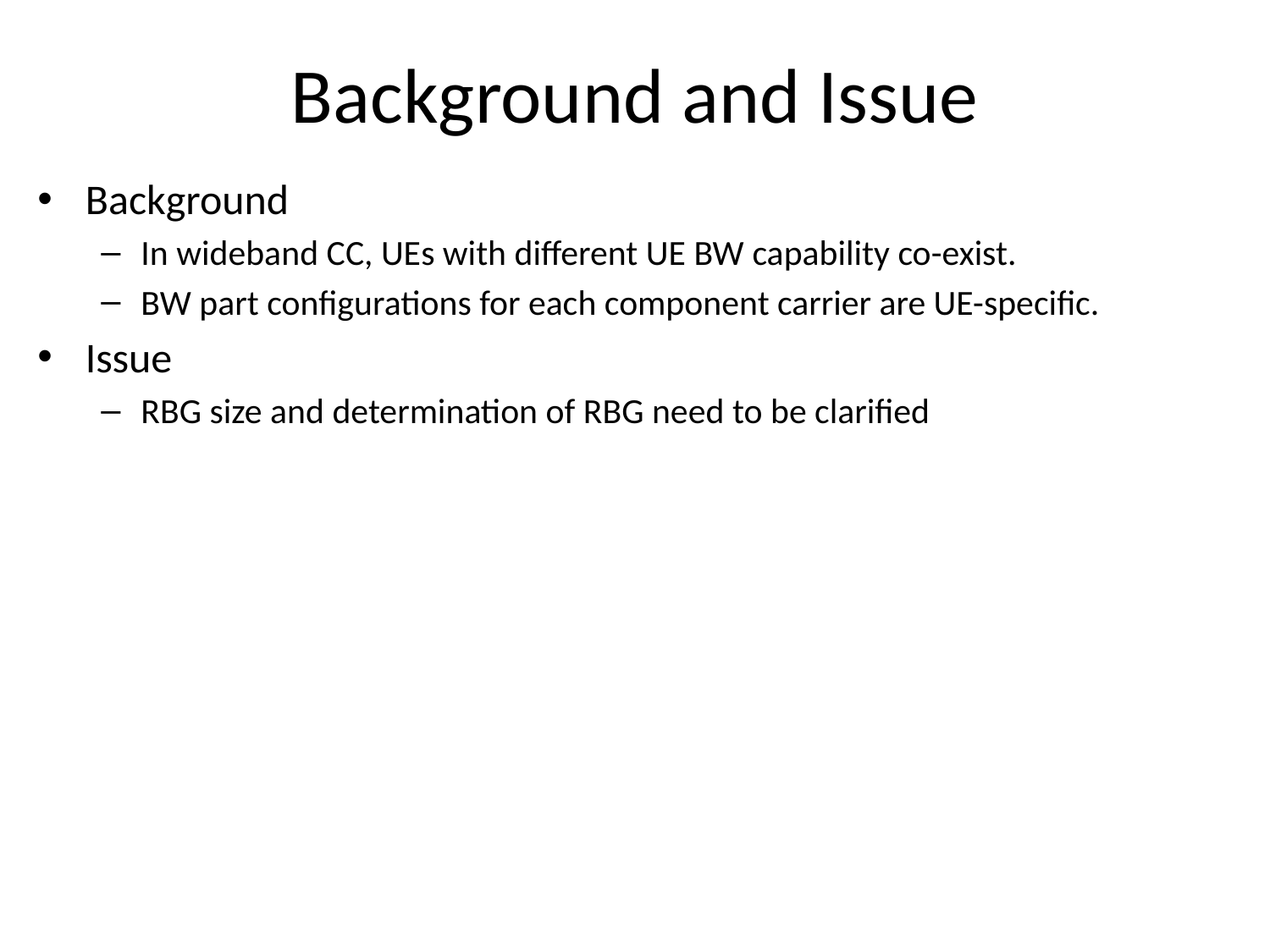

# Background and Issue
Background
In wideband CC, UEs with different UE BW capability co-exist.
BW part configurations for each component carrier are UE-specific.
Issue
RBG size and determination of RBG need to be clarified